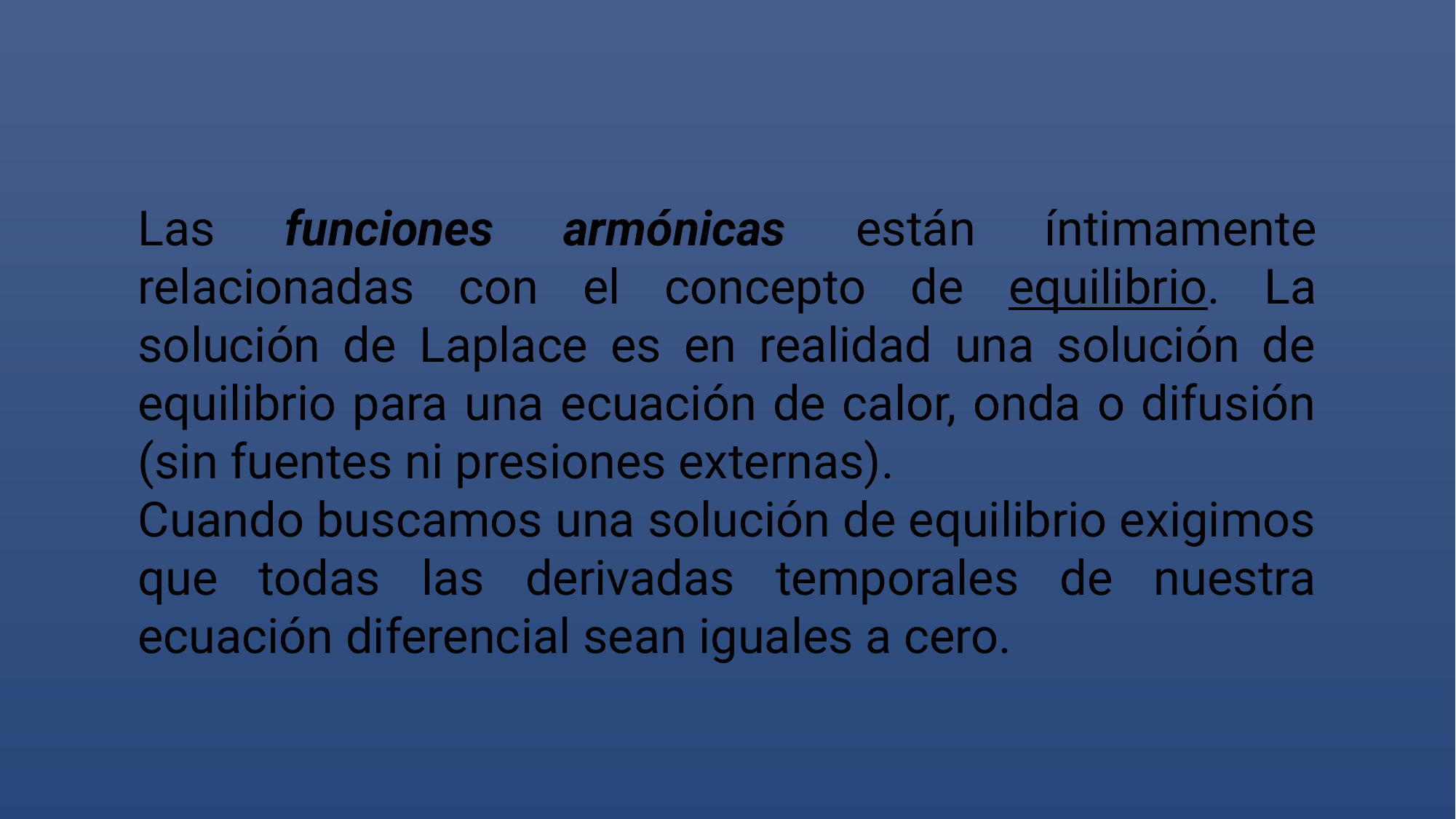

Las funciones armónicas están íntimamente relacionadas con el concepto de equilibrio. La solución de Laplace es en realidad una solución de equilibrio para una ecuación de calor, onda o difusión (sin fuentes ni presiones externas).
Cuando buscamos una solución de equilibrio exigimos que todas las derivadas temporales de nuestra ecuación diferencial sean iguales a cero.